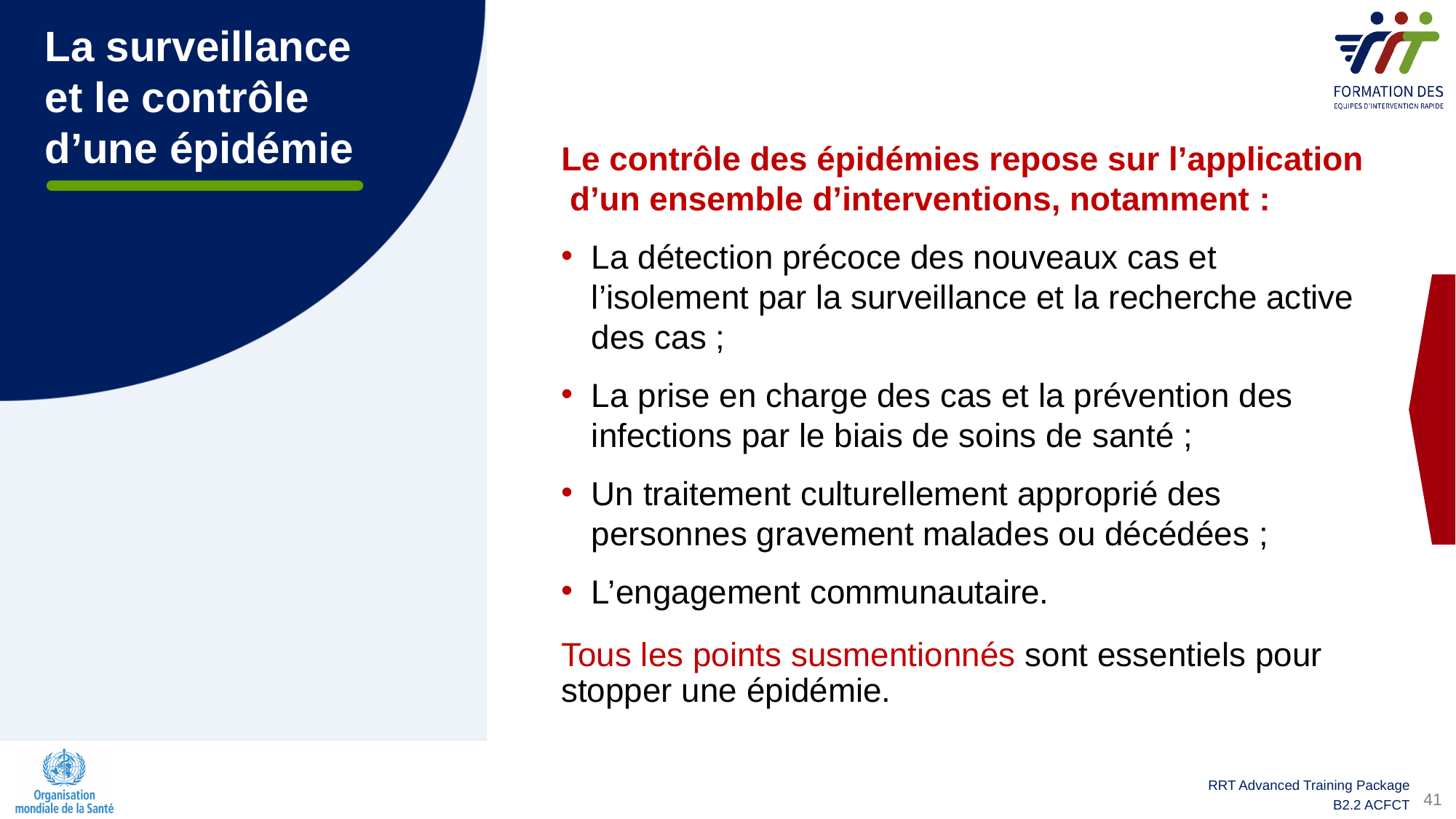

La surveillance et le contrôle d’une épidémie
Le contrôle des épidémies repose sur l’application d’un ensemble d’interventions, notamment :
La détection précoce des nouveaux cas et l’isolement par la surveillance et la recherche active des cas ;
La prise en charge des cas et la prévention des infections par le biais de soins de santé ;
Un traitement culturellement approprié des personnes gravement malades ou décédées ;
L’engagement communautaire.
Tous les points susmentionnés sont essentiels pour stopper une épidémie.